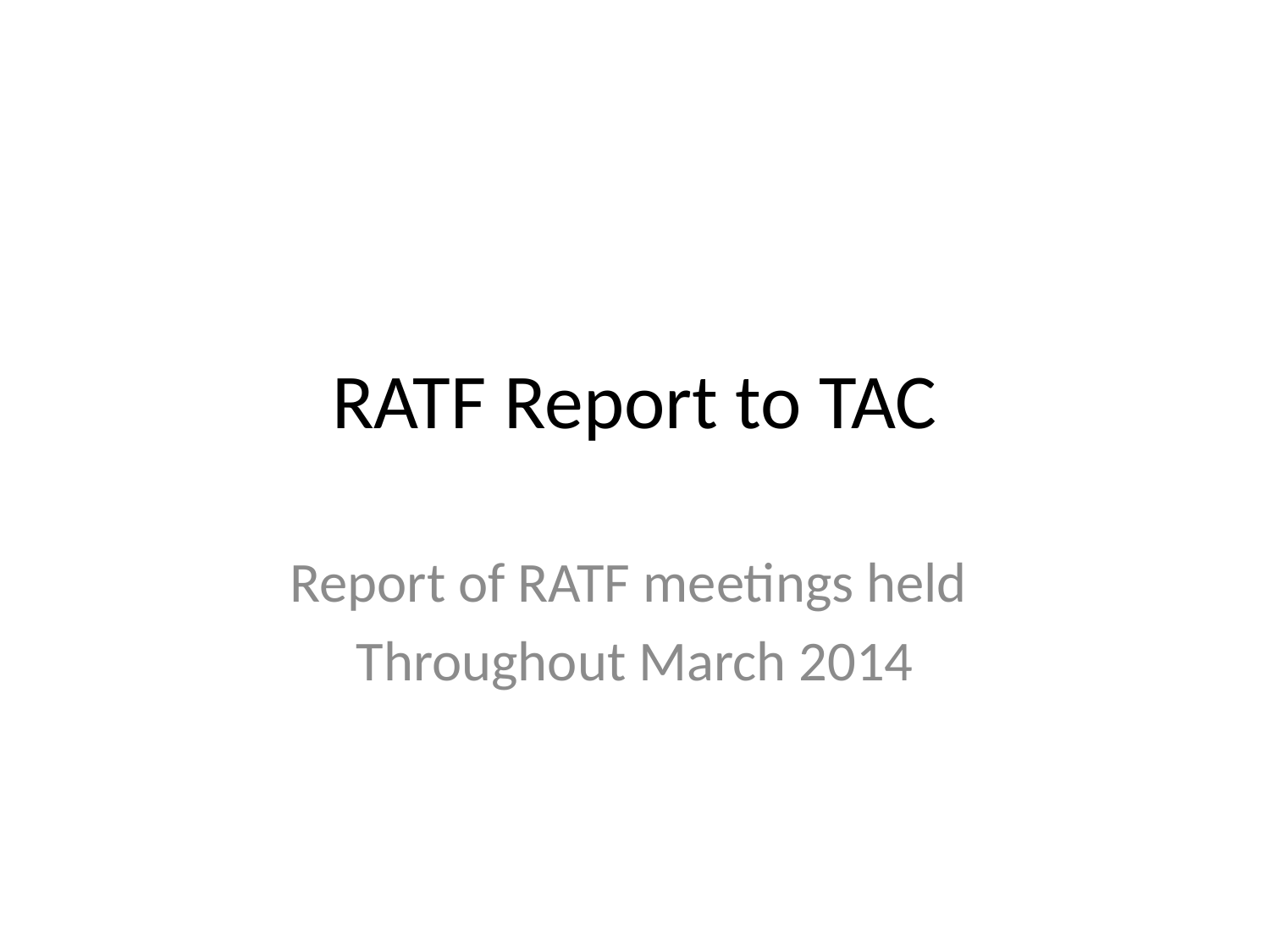

# RATF Report to TAC
Report of RATF meetings held
Throughout March 2014